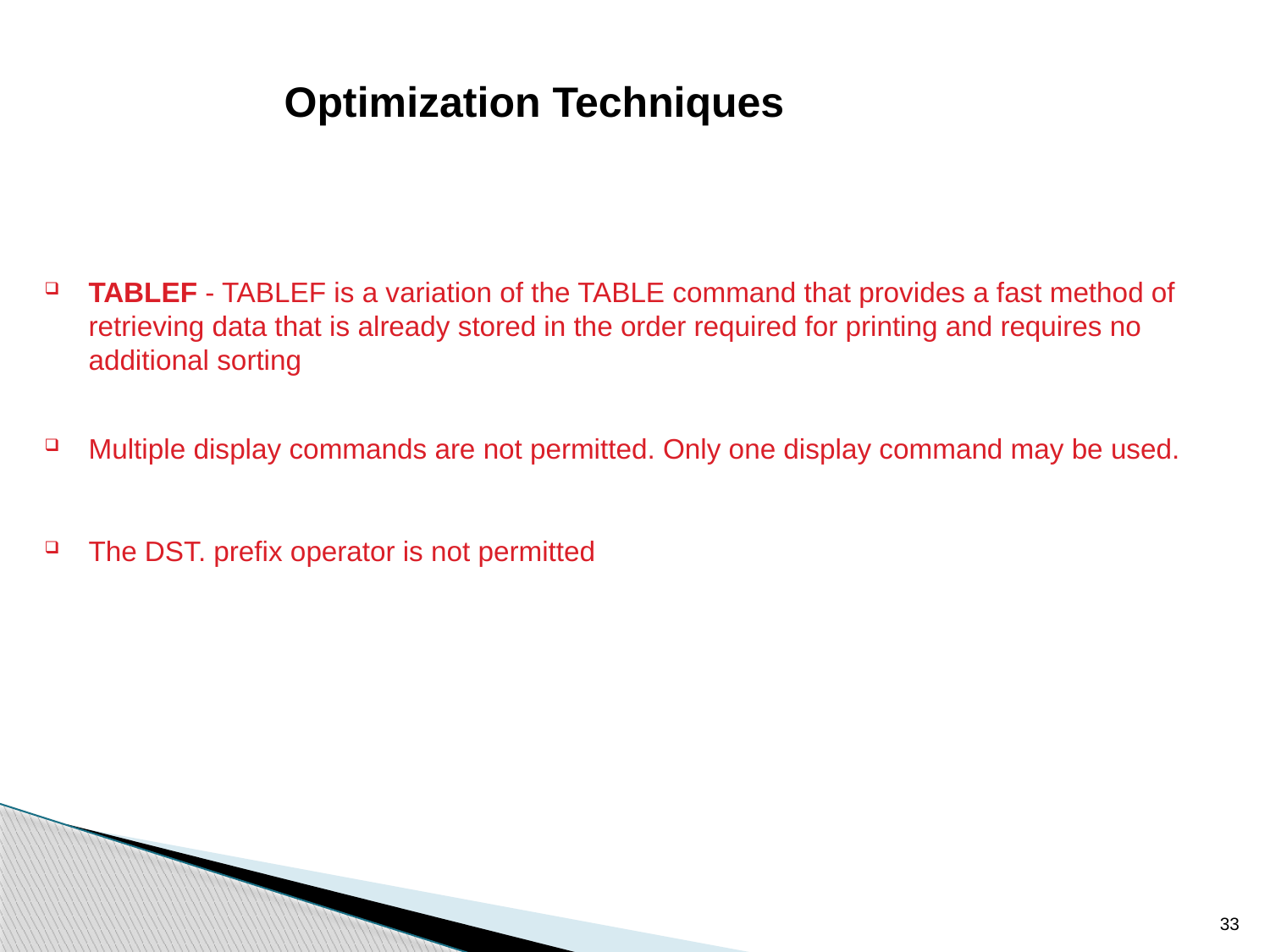

# Optimization Techniques

TABLEF - TABLEF is a variation of the TABLE command that provides a fast method of retrieving data that is already stored in the order required for printing and requires no additional sorting

Multiple display commands are not permitted. Only one display command may be used.

The DST. prefix operator is not permitted
33